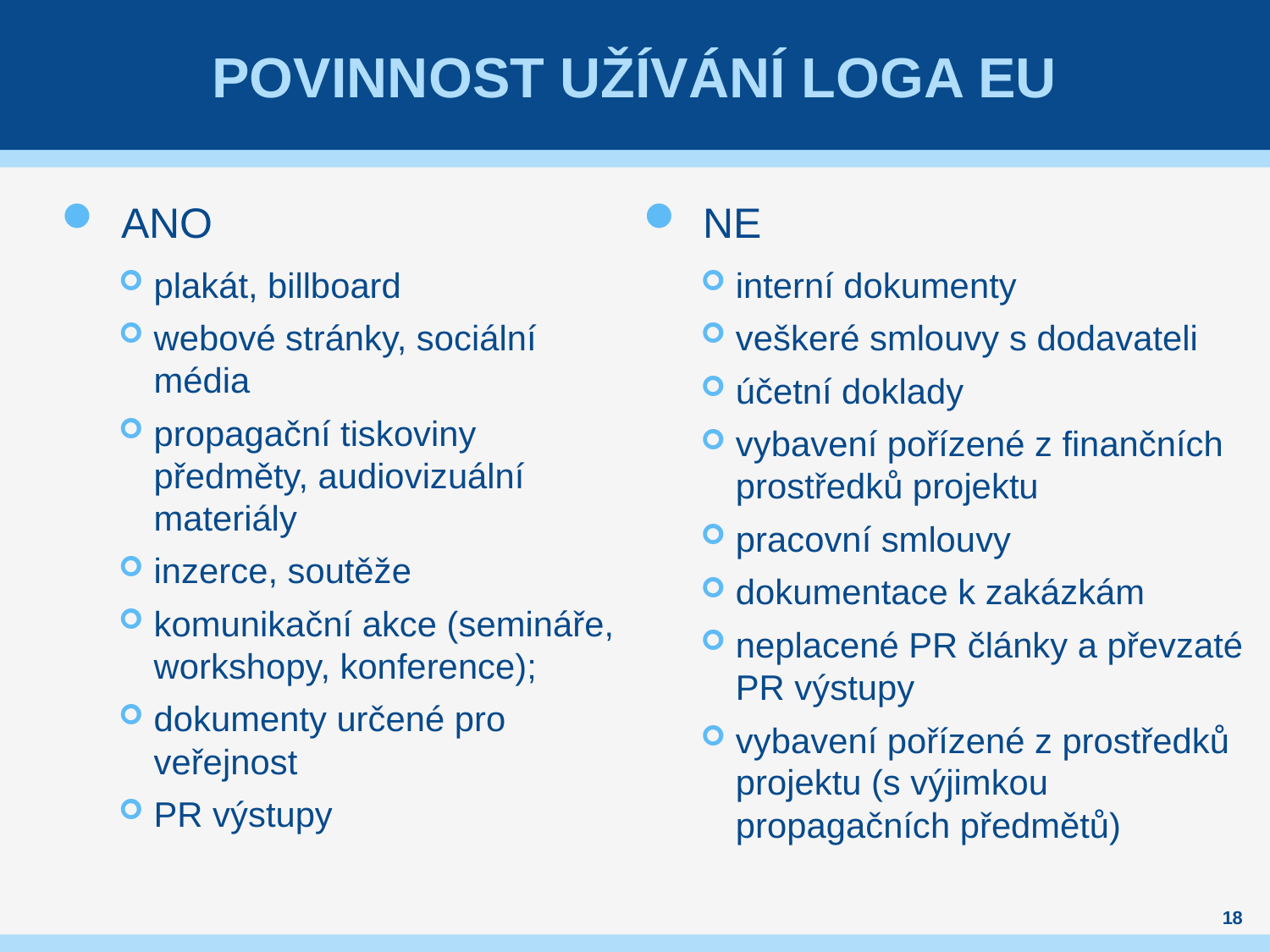

# Povinnost užívání loga EU
ANO
plakát, billboard
webové stránky, sociální média
propagační tiskoviny předměty, audiovizuální materiály
inzerce, soutěže
komunikační akce (semináře, workshopy, konference);
dokumenty určené pro veřejnost
PR výstupy

NE
interní dokumenty
veškeré smlouvy s dodavateli
účetní doklady
vybavení pořízené z finančních prostředků projektu
pracovní smlouvy
dokumentace k zakázkám
neplacené PR články a převzaté PR výstupy
vybavení pořízené z prostředků projektu (s výjimkou propagačních předmětů)

18